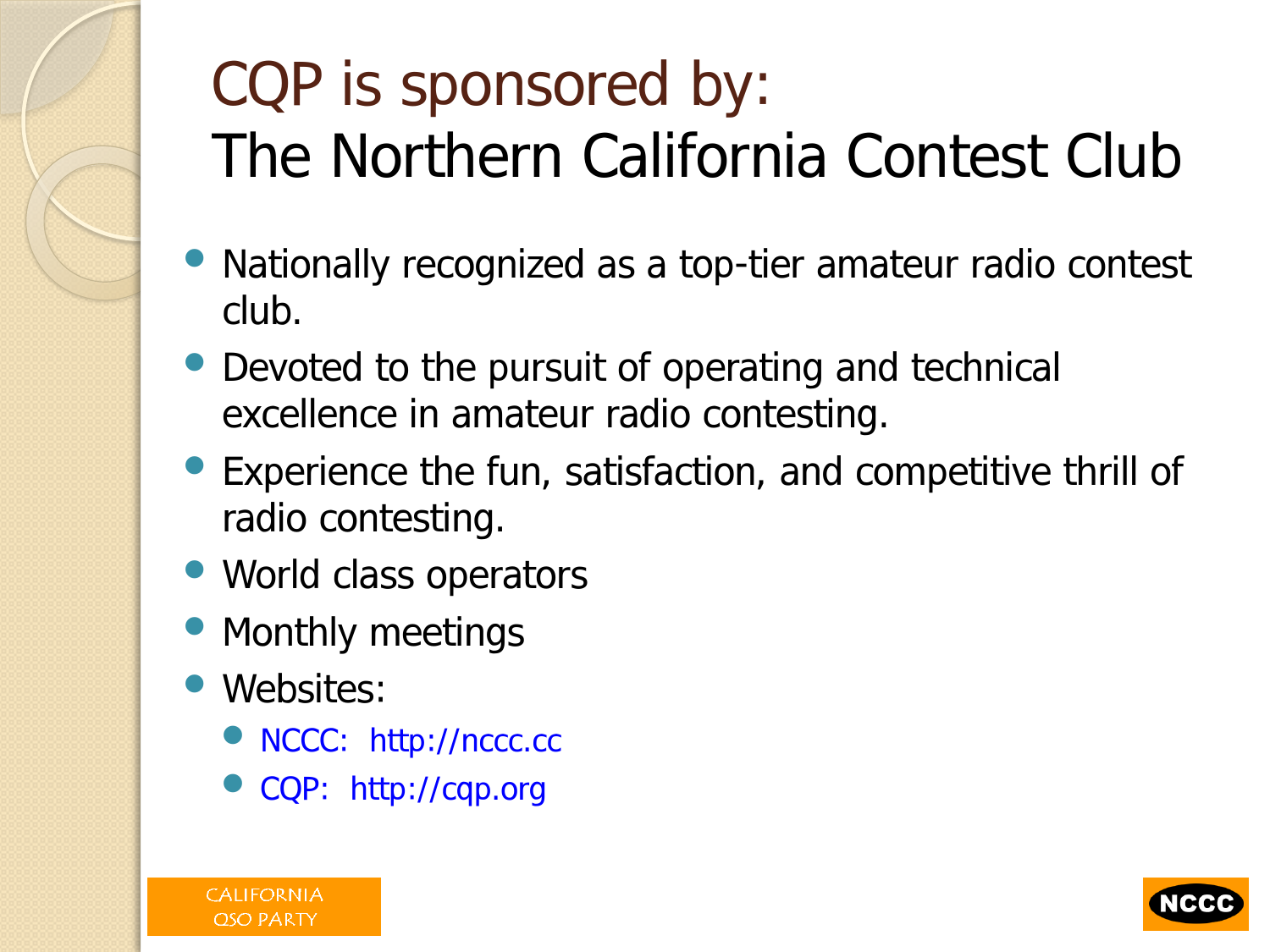

# CQP is sponsored by: The Northern California Contest Club
Nationally recognized as a top-tier amateur radio contest club.
Devoted to the pursuit of operating and technical excellence in amateur radio contesting.
Experience the fun, satisfaction, and competitive thrill of radio contesting.
World class operators
Monthly meetings
Websites:
NCCC:  http://nccc.cc
CQP:  http://cqp.org